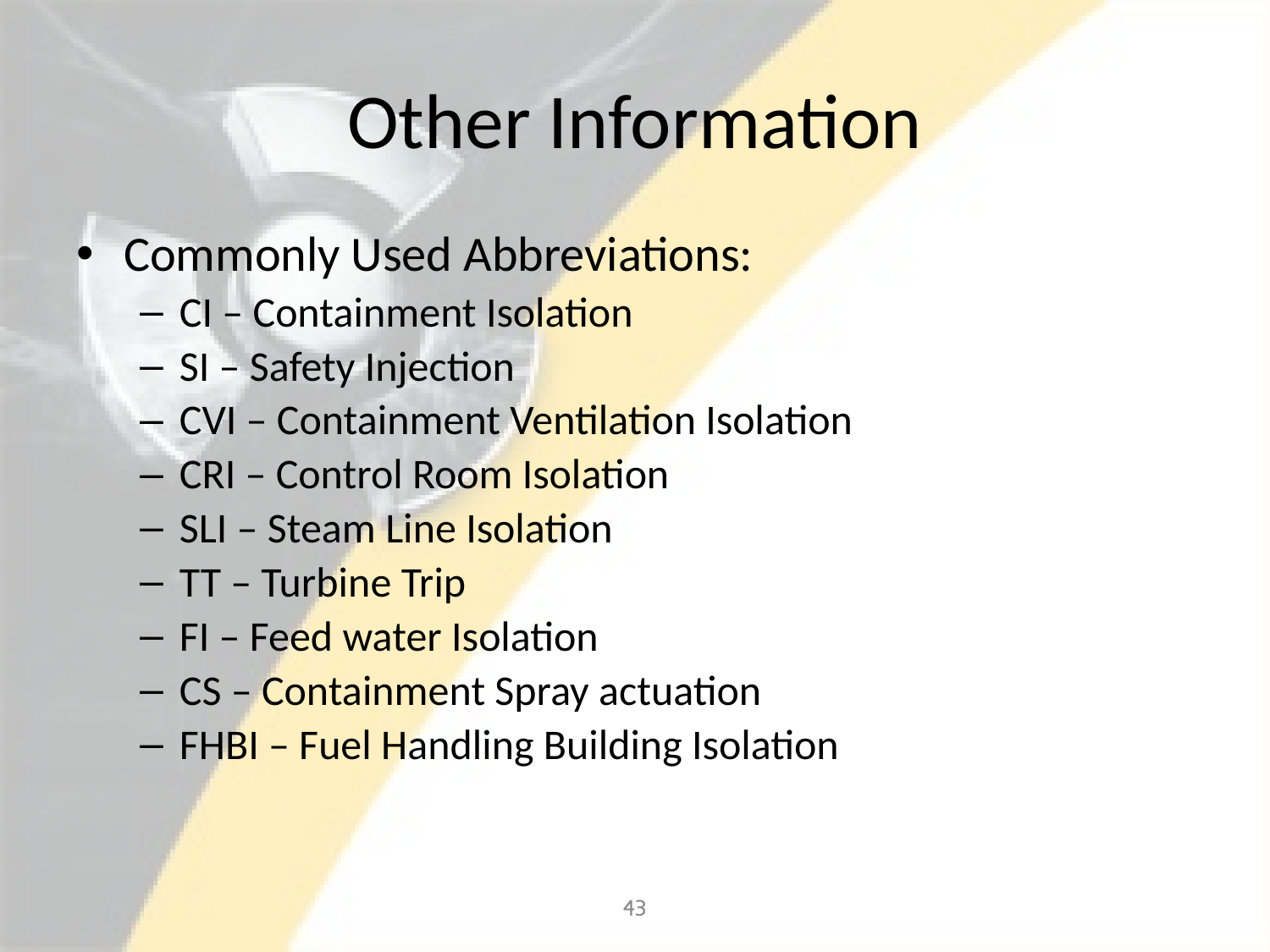

# Other Information
Commonly Used Abbreviations:
CI – Containment Isolation
SI – Safety Injection
CVI – Containment Ventilation Isolation
CRI – Control Room Isolation
SLI – Steam Line Isolation
TT – Turbine Trip
FI – Feed water Isolation
CS – Containment Spray actuation
FHBI – Fuel Handling Building Isolation
43